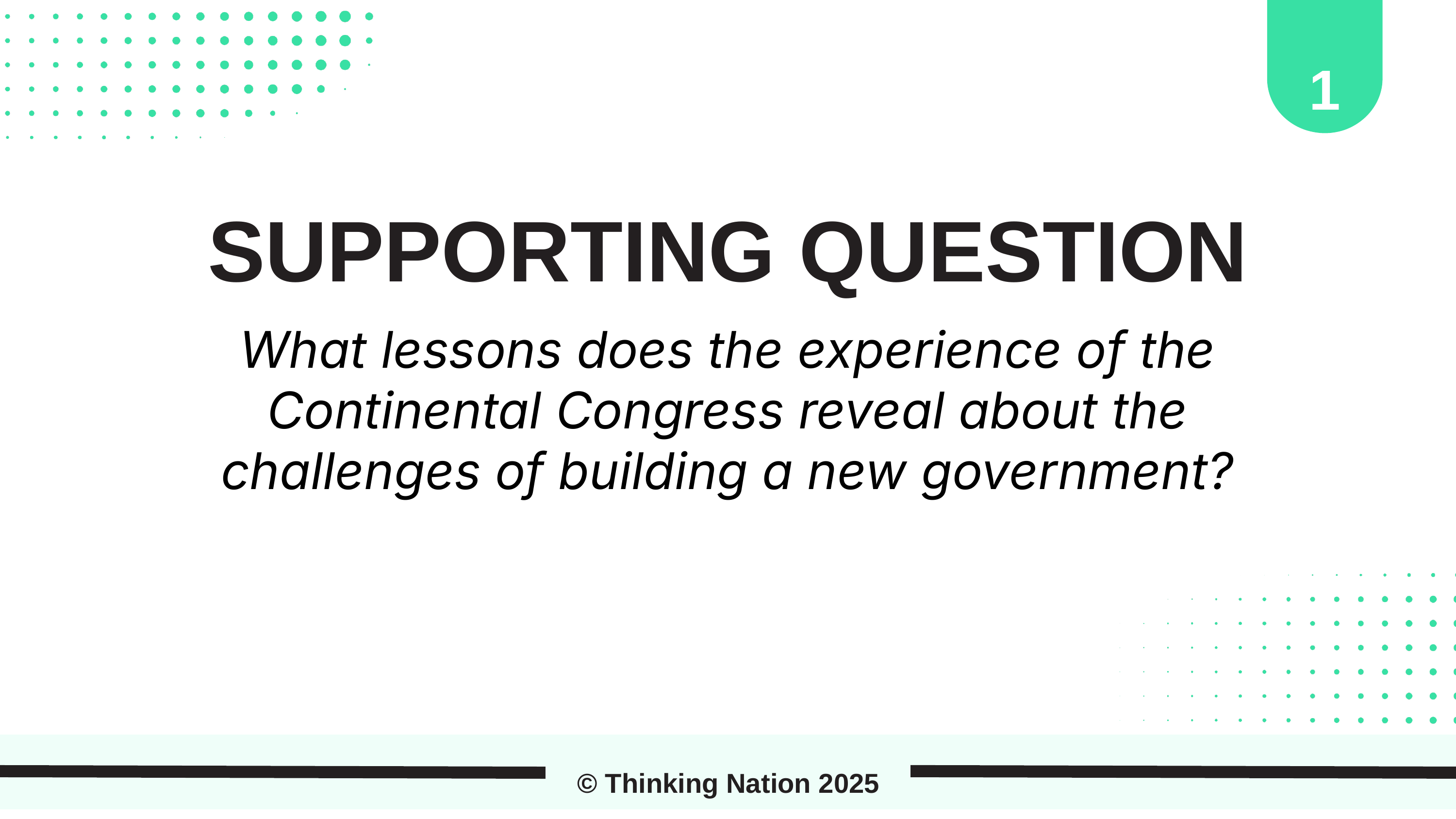

1
SUPPORTING QUESTION
What lessons does the experience of the Continental Congress reveal about the challenges of building a new government?

© Thinking Nation 2025